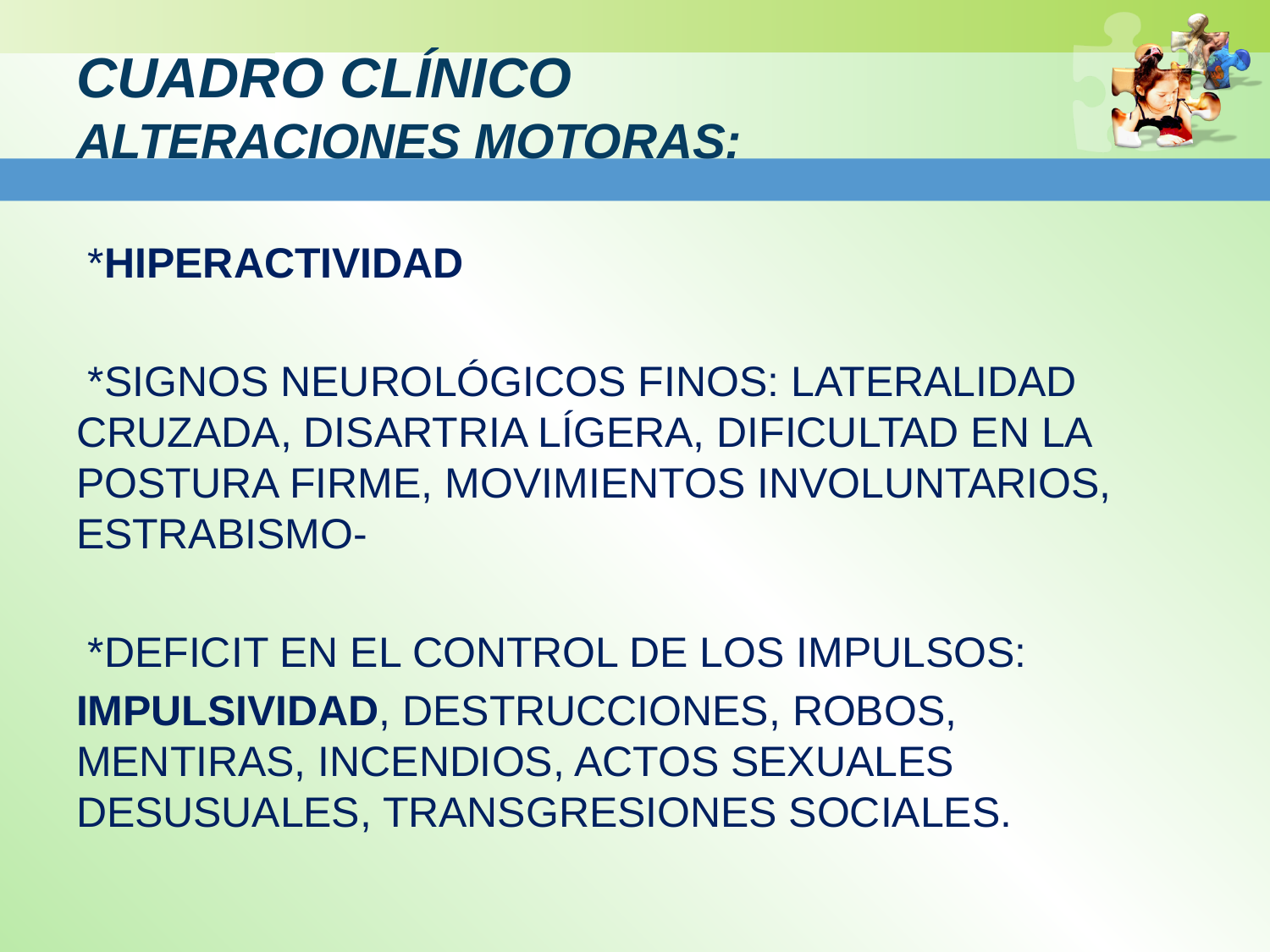

# CUADRO CLÍNICO ALTERACIONES MOTORAS:
 *HIPERACTIVIDAD

 *SIGNOS NEUROLÓGICOS FINOS: LATERALIDAD CRUZADA, DISARTRIA LÍGERA, DIFICULTAD EN LA POSTURA FIRME, MOVIMIENTOS INVOLUNTARIOS, ESTRABISMO-

 *DEFICIT EN EL CONTROL DE LOS IMPULSOS:
IMPULSIVIDAD, DESTRUCCIONES, ROBOS, MENTIRAS, INCENDIOS, ACTOS SEXUALES DESUSUALES, TRANSGRESIONES SOCIALES.